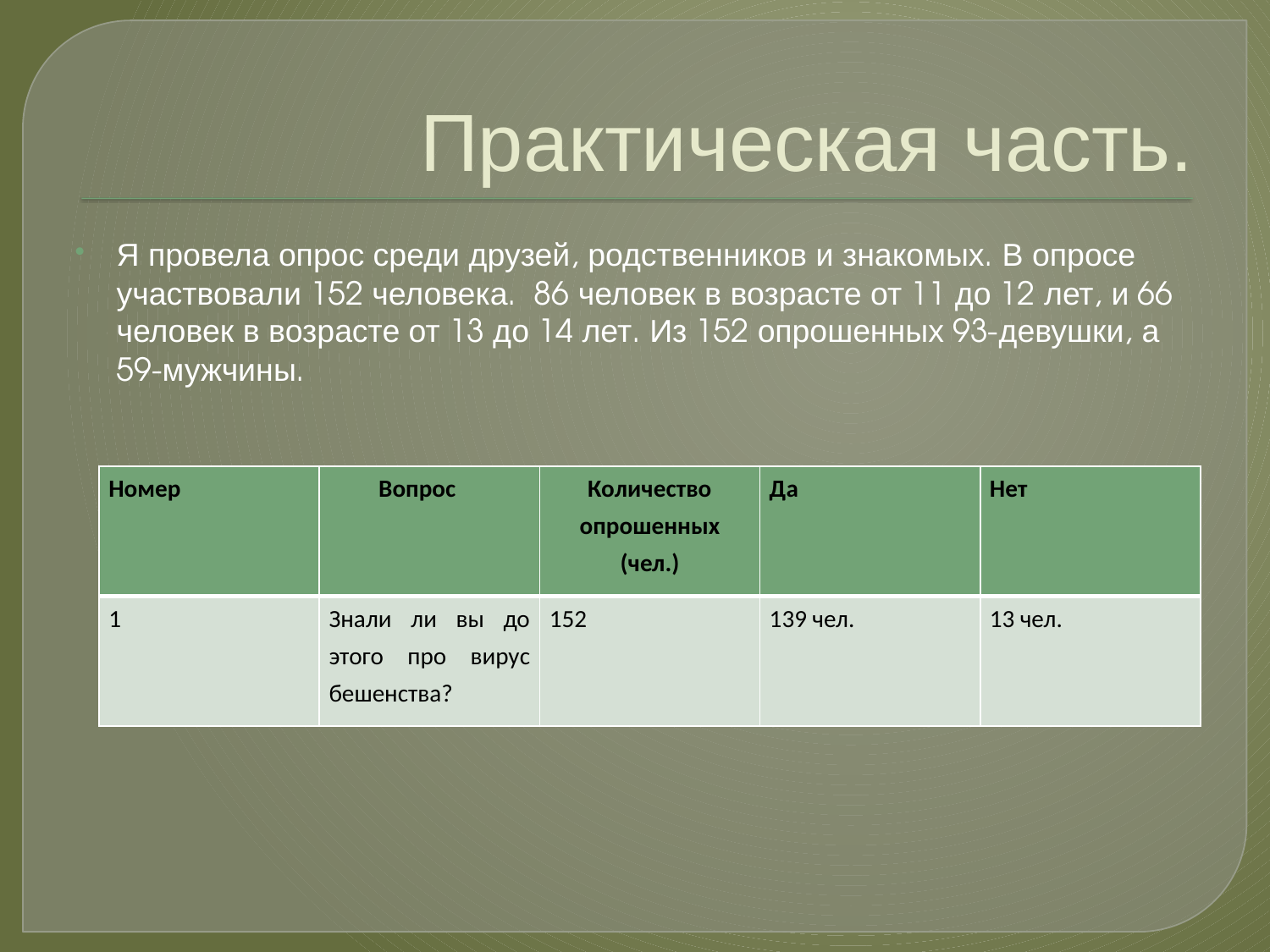

# Практическая часть.
Я провела опрос среди друзей, родственников и знакомых. В опросе участвовали 152 человека.  86 человек в возрасте от 11 до 12 лет, и 66 человек в возрасте от 13 до 14 лет. Из 152 опрошенных 93-девушки, а 59-мужчины.
| Номер | Вопрос | Количество опрошенных (чел.) | Да | Нет |
| --- | --- | --- | --- | --- |
| 1 | Знали ли вы до этого про вирус бешенства? | 152 | 139 чел. | 13 чел. |